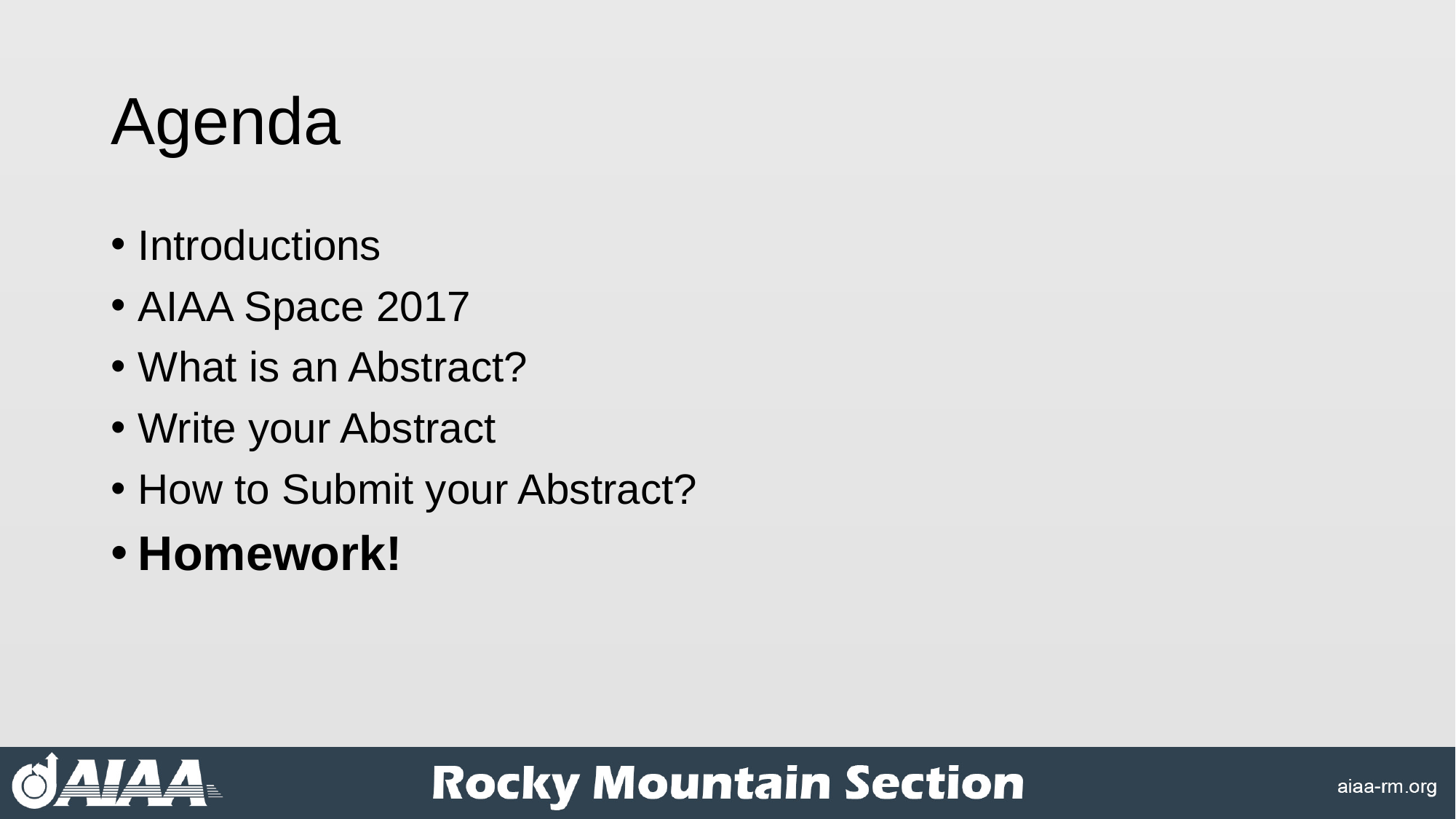

# Agenda
Introductions
AIAA Space 2017
What is an Abstract?
Write your Abstract
How to Submit your Abstract?
Homework!